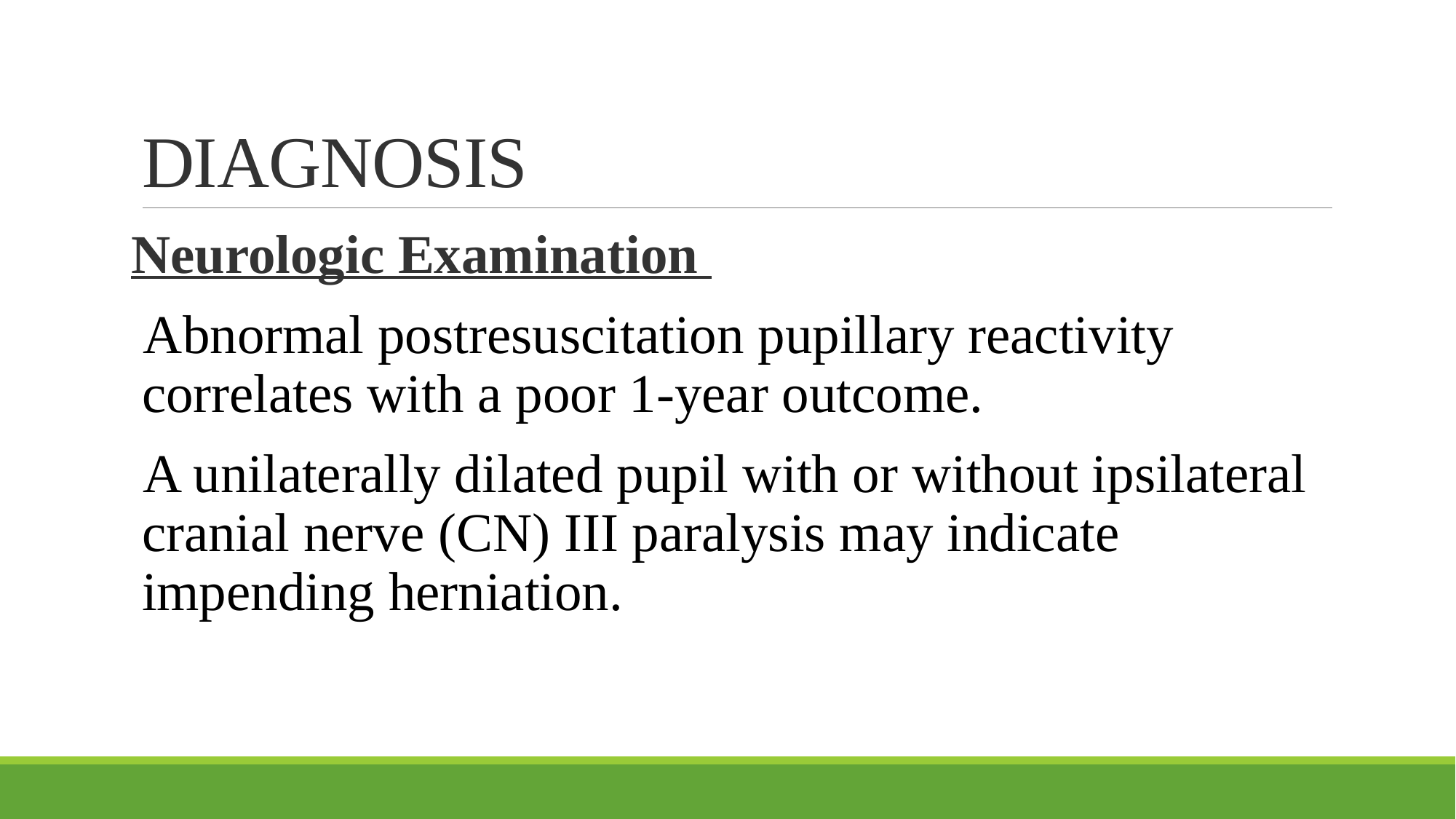

# DIAGNOSIS
Neurologic Examination
Abnormal postresuscitation pupillary reactivity correlates with a poor 1-year outcome.
A unilaterally dilated pupil with or without ipsilateral cranial nerve (CN) III paralysis may indicate impending herniation.